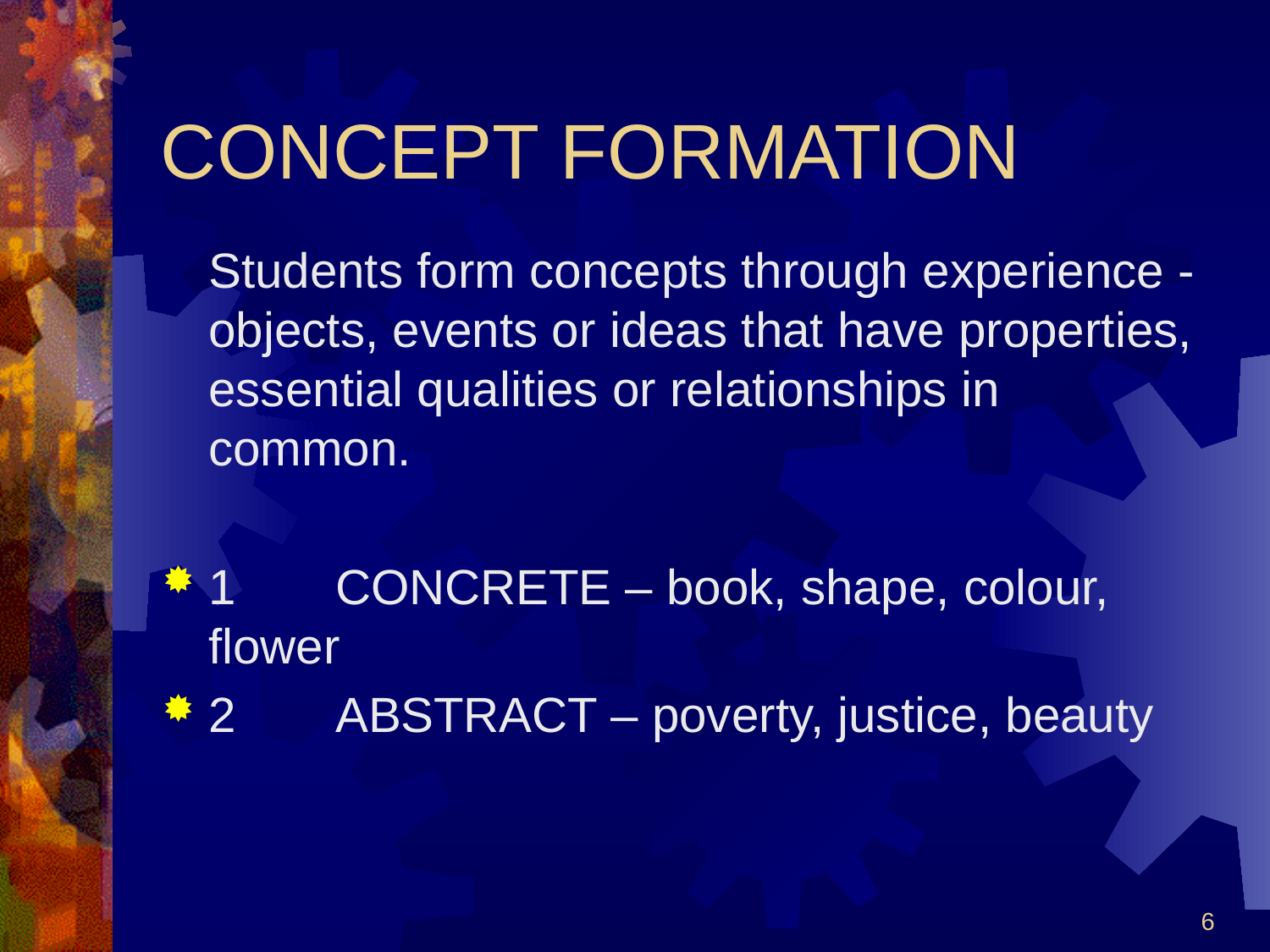

# CONCEPT FORMATION
	Students form concepts through experience - objects, events or ideas that have properties, essential qualities or relationships in common.

1	CONCRETE – book, shape, colour, flower
2	ABSTRACT – poverty, justice, beauty
6